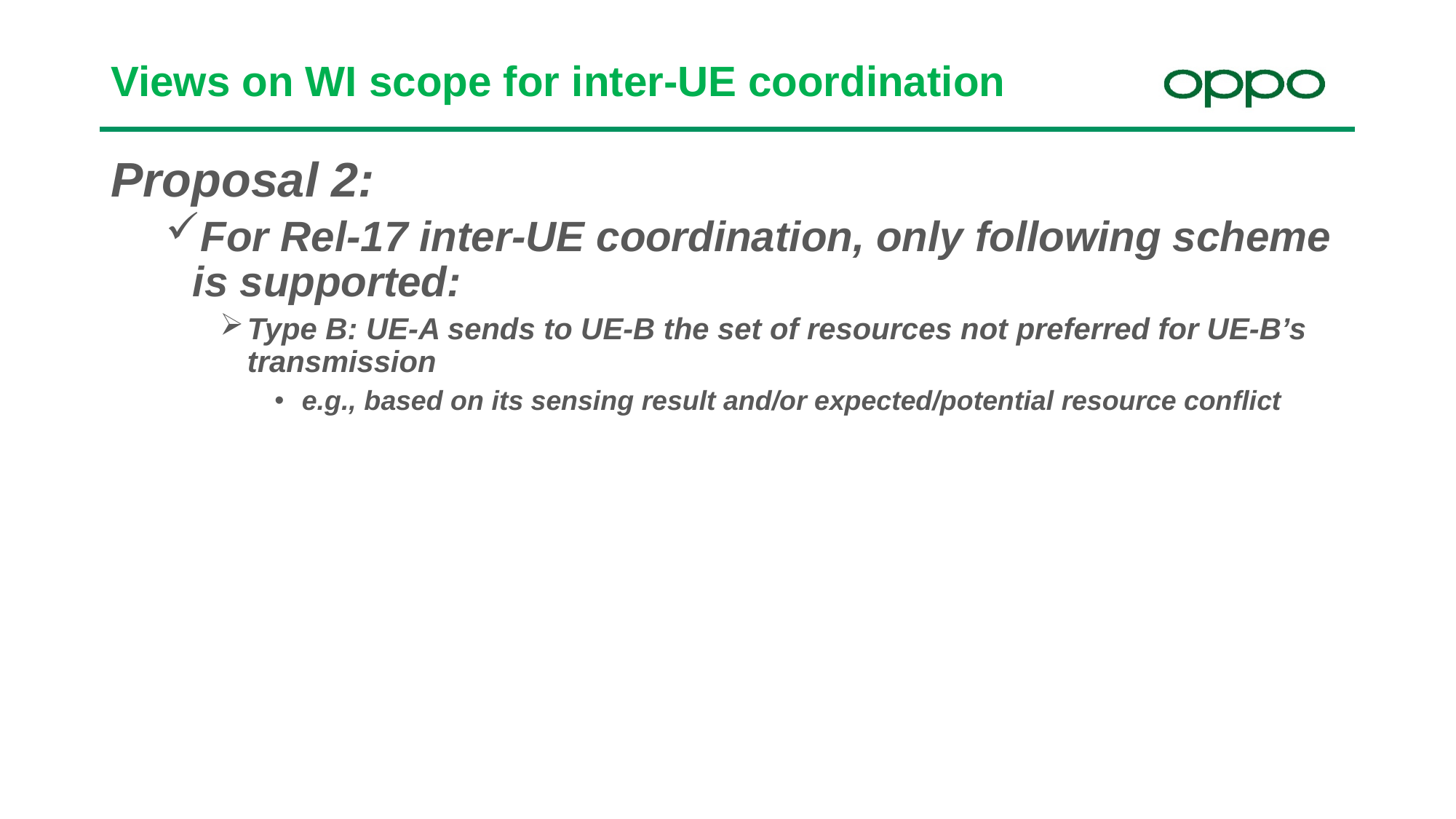

# Views on WI scope for inter-UE coordination
Proposal 2:
For Rel-17 inter-UE coordination, only following scheme is supported:
Type B: UE-A sends to UE-B the set of resources not preferred for UE-B’s transmission
e.g., based on its sensing result and/or expected/potential resource conflict